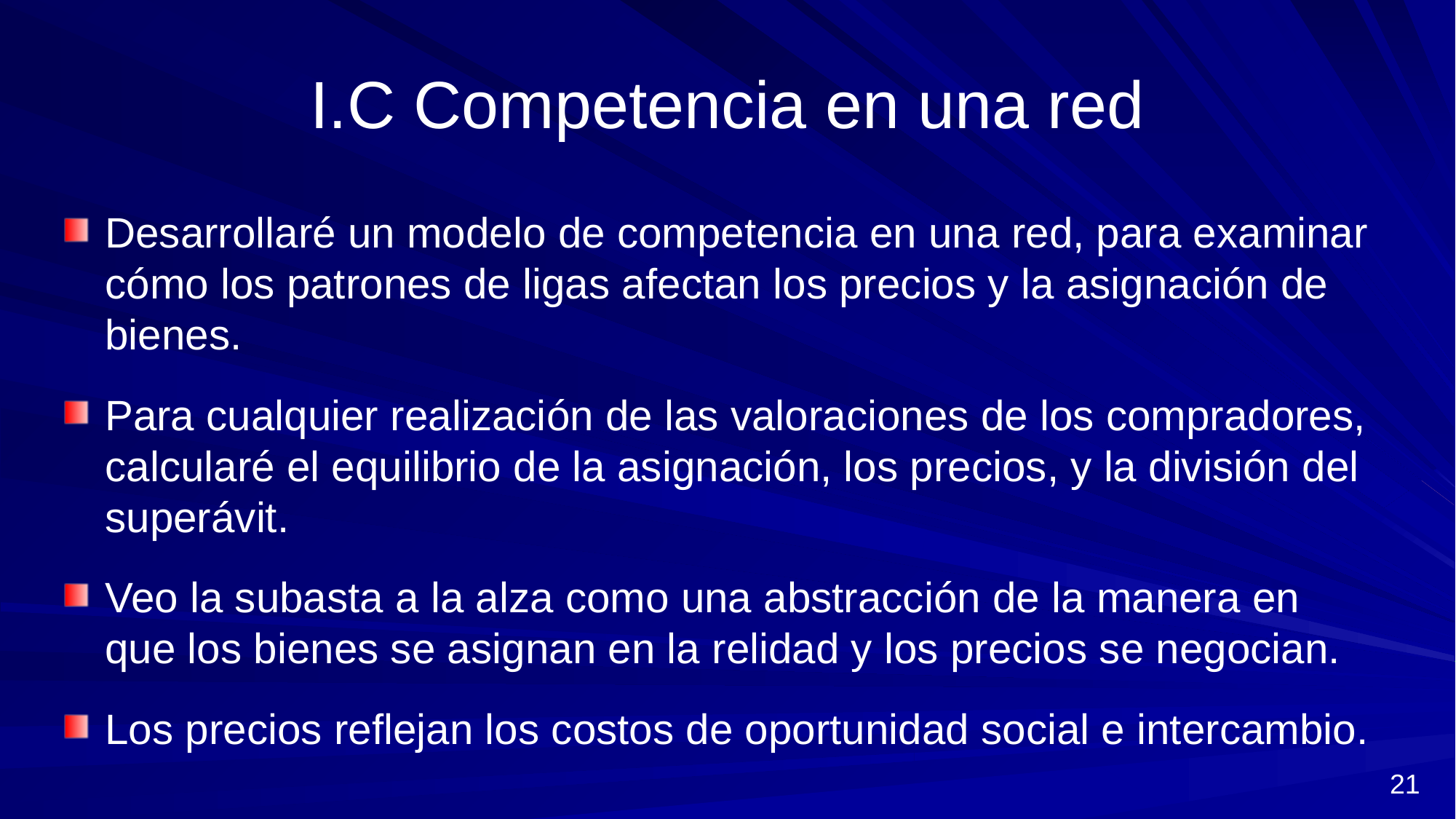

# I.C Competencia en una red
Desarrollaré un modelo de competencia en una red, para examinar cómo los patrones de ligas afectan los precios y la asignación de bienes.

Para cualquier realización de las valoraciones de los compradores, calcularé el equilibrio de la asignación, los precios, y la división del superávit.

Veo la subasta a la alza como una abstracción de la manera en que los bienes se asignan en la relidad y los precios se negocian.

Los precios reflejan los costos de oportunidad social e intercambio.
21